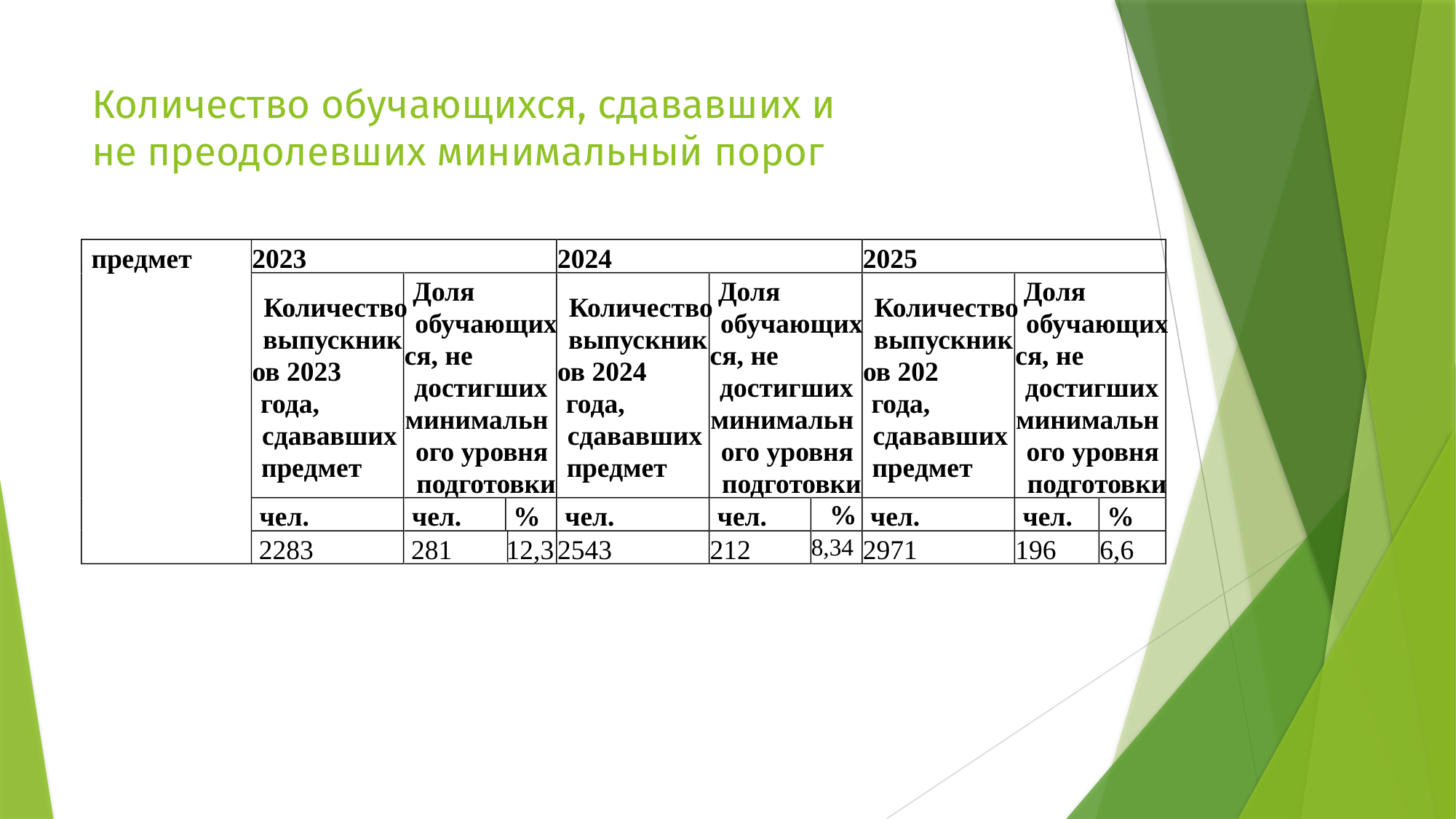

# Количество обучающихся, сдававших и не преодолевших минимальный порог

предмет

2023

2024

2025

Доля
Доля
Доля
Количество
Количество
Количество
обучающих
обучающих
обучающих
выпускник
выпускник
выпускник
ся, не
ся, не

ся, не
ов 2023
ов 2024
ов 202
достигших
достигших
достигших
года,
года,
года,
минимальн
минимальн
минимальн
сдававших
сдававших
сдававших
ого уровня
ого уровня
ого уровня
предмет

предмет

предмет

подготовки

подготовки

подготовки

%

чел.

чел.

%

чел.

чел.

чел.

чел.

%

 2283
 281
12,3
2543

212

8,34

2971

196

6,6